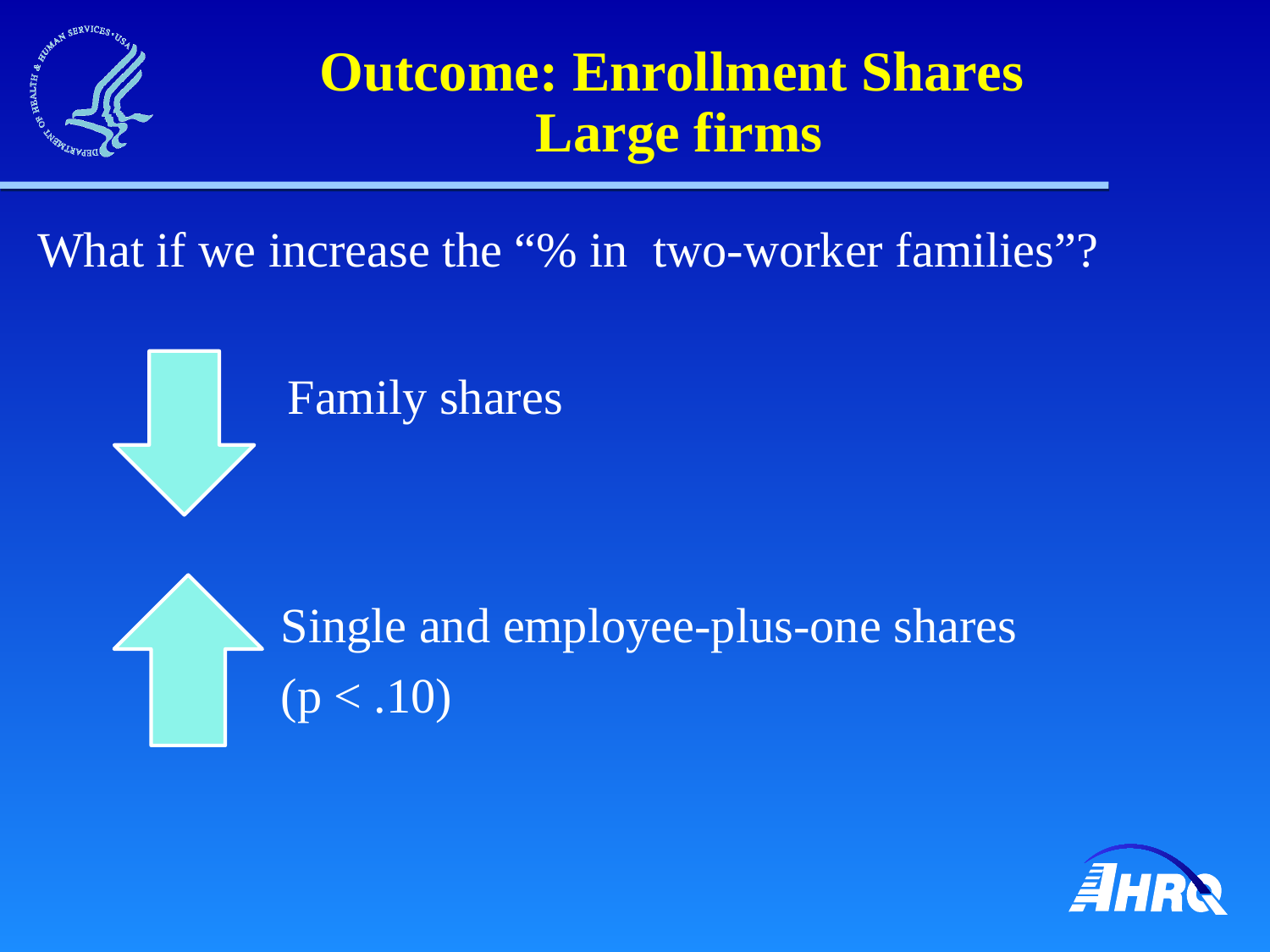

# Outcome: Enrollment Shares Large firms
What if we increase the “% in  two-worker families”?
Family shares
Single and employee-plus-one shares
(p < .10)